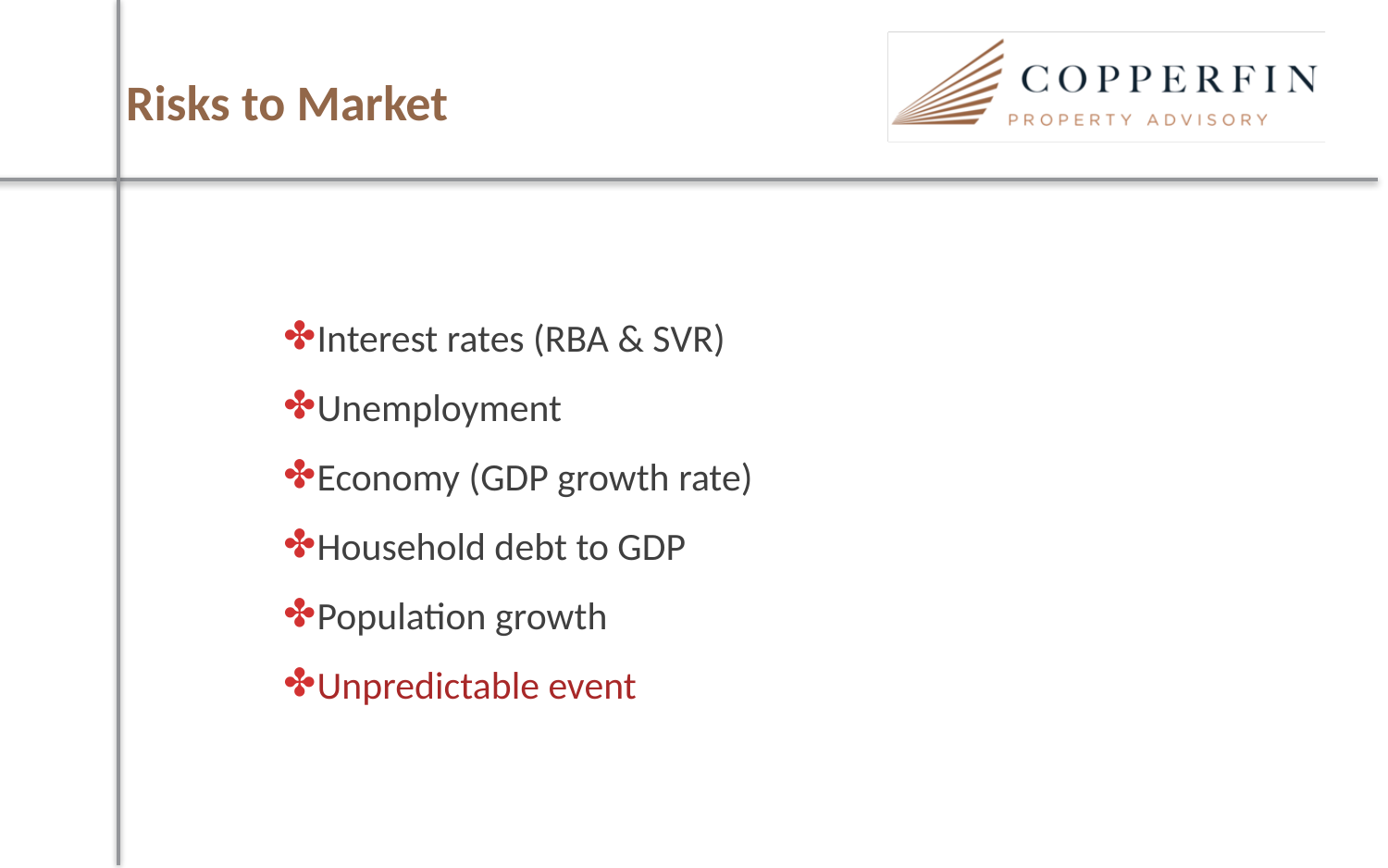

# Risks to Market
Interest rates (RBA & SVR)
Unemployment
Economy (GDP growth rate)
Household debt to GDP
Population growth
Unpredictable event